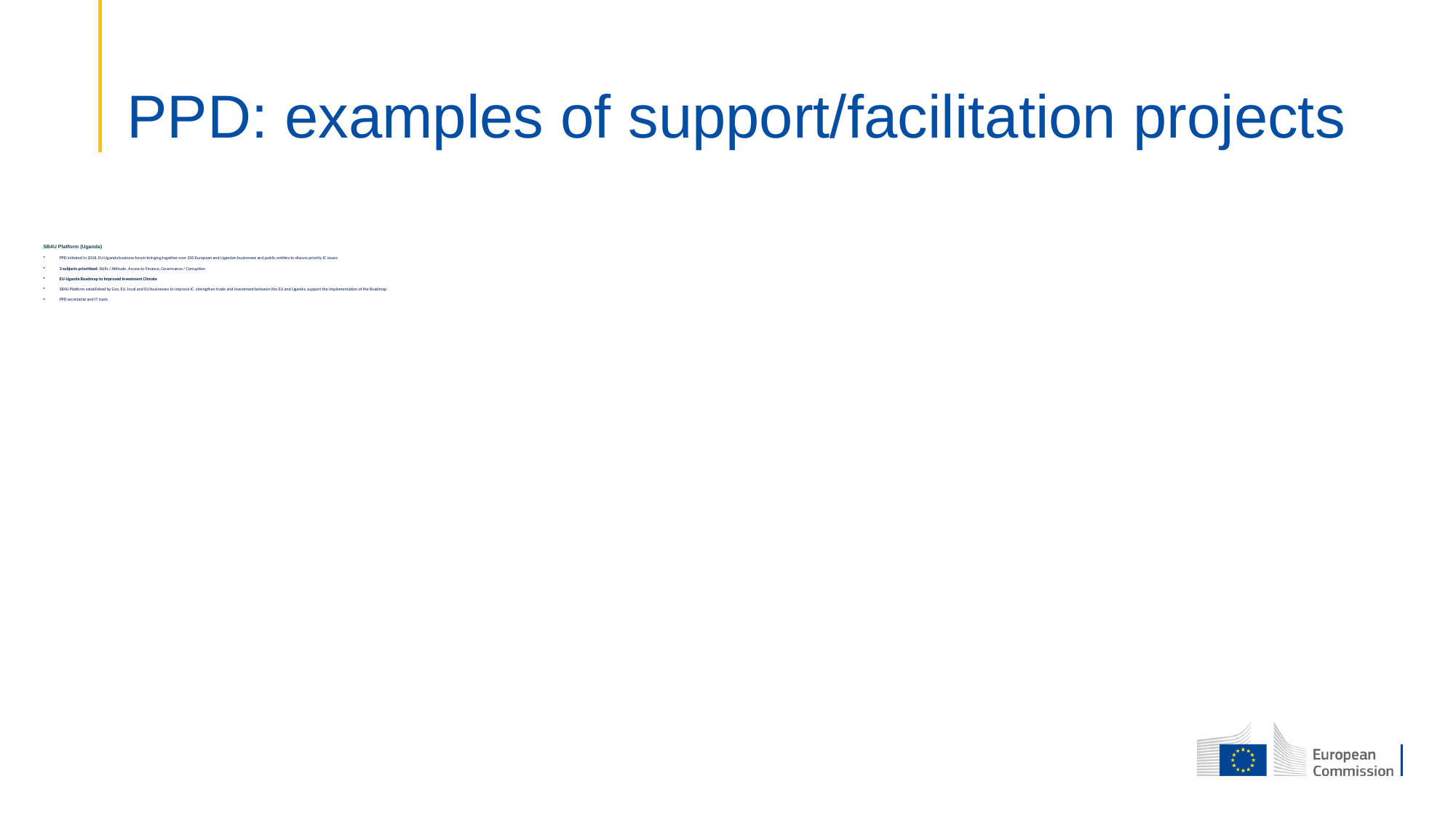

# PPD: examples of support/facilitation projects
SB4U Platform (Uganda)

PPD initiated in 2018, EU-Uganda business forum bringing together over 200 European and Ugandan businesses and public entities to discuss priority IC issues

3 subjects prioritized: Skills / Attitude, Access to Finance, Governance / Corruption

EU-Uganda Roadmap to Improved Investment Climate

SB4U Platform established by Gov, EU, local and EU businesses to improve IC, strengthen trade and investment between the EU and Uganda, support the implementation of the Roadmap

PPD secretariat and IT tools